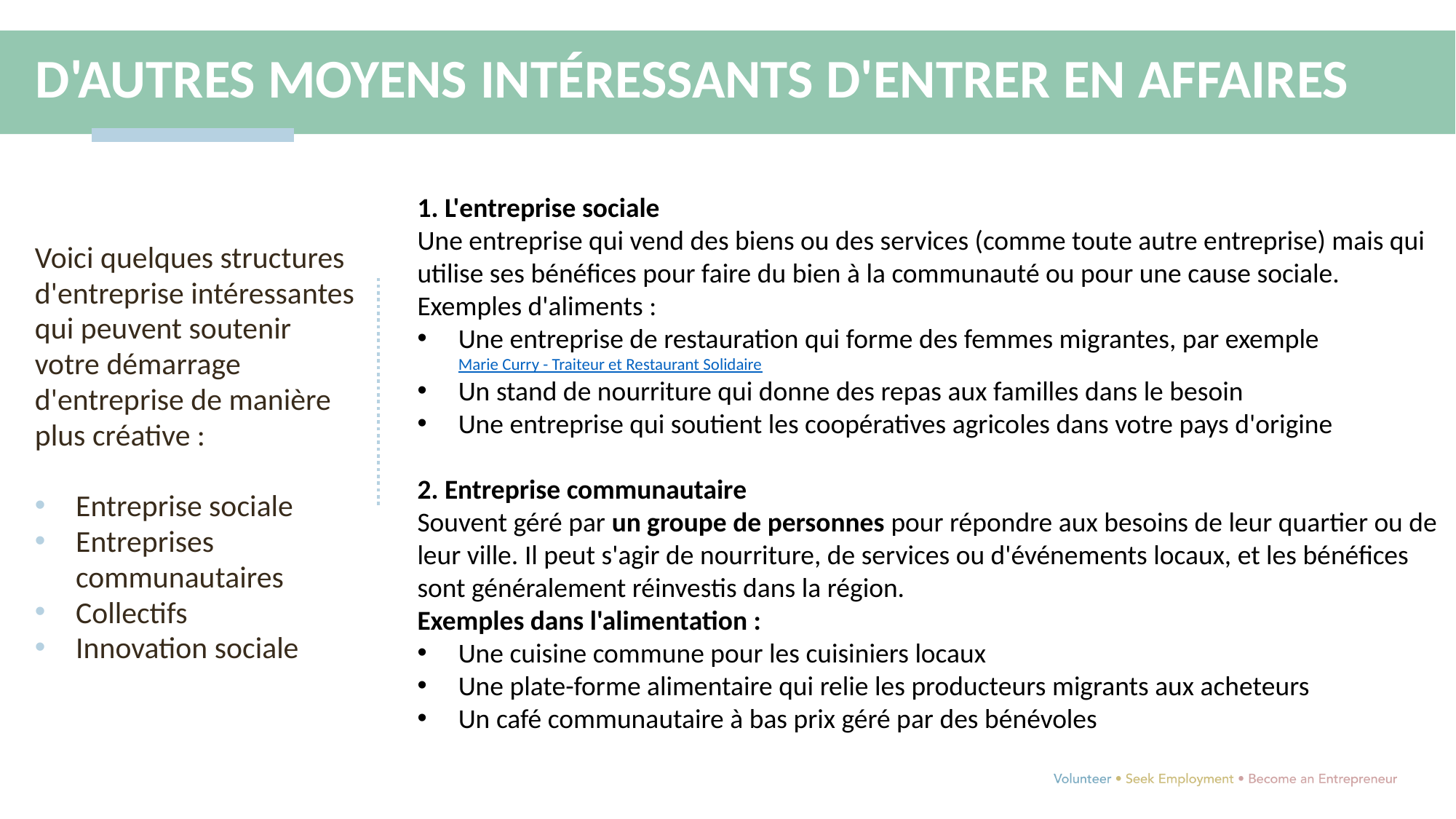

D'AUTRES MOYENS INTÉRESSANTS D'ENTRER EN AFFAIRES
1. L'entreprise sociale
Une entreprise qui vend des biens ou des services (comme toute autre entreprise) mais qui utilise ses bénéfices pour faire du bien à la communauté ou pour une cause sociale. Exemples d'aliments :
Une entreprise de restauration qui forme des femmes migrantes, par exemple Marie Curry - Traiteur et Restaurant Solidaire
Un stand de nourriture qui donne des repas aux familles dans le besoin
Une entreprise qui soutient les coopératives agricoles dans votre pays d'origine

2. Entreprise communautaire
Souvent géré par un groupe de personnes pour répondre aux besoins de leur quartier ou de leur ville. Il peut s'agir de nourriture, de services ou d'événements locaux, et les bénéfices sont généralement réinvestis dans la région.
Exemples dans l'alimentation :
Une cuisine commune pour les cuisiniers locaux
Une plate-forme alimentaire qui relie les producteurs migrants aux acheteurs
Un café communautaire à bas prix géré par des bénévoles

Voici quelques structures d'entreprise intéressantes qui peuvent soutenir votre démarrage d'entreprise de manière plus créative :

Entreprise sociale
Entreprises communautaires
Collectifs
Innovation sociale